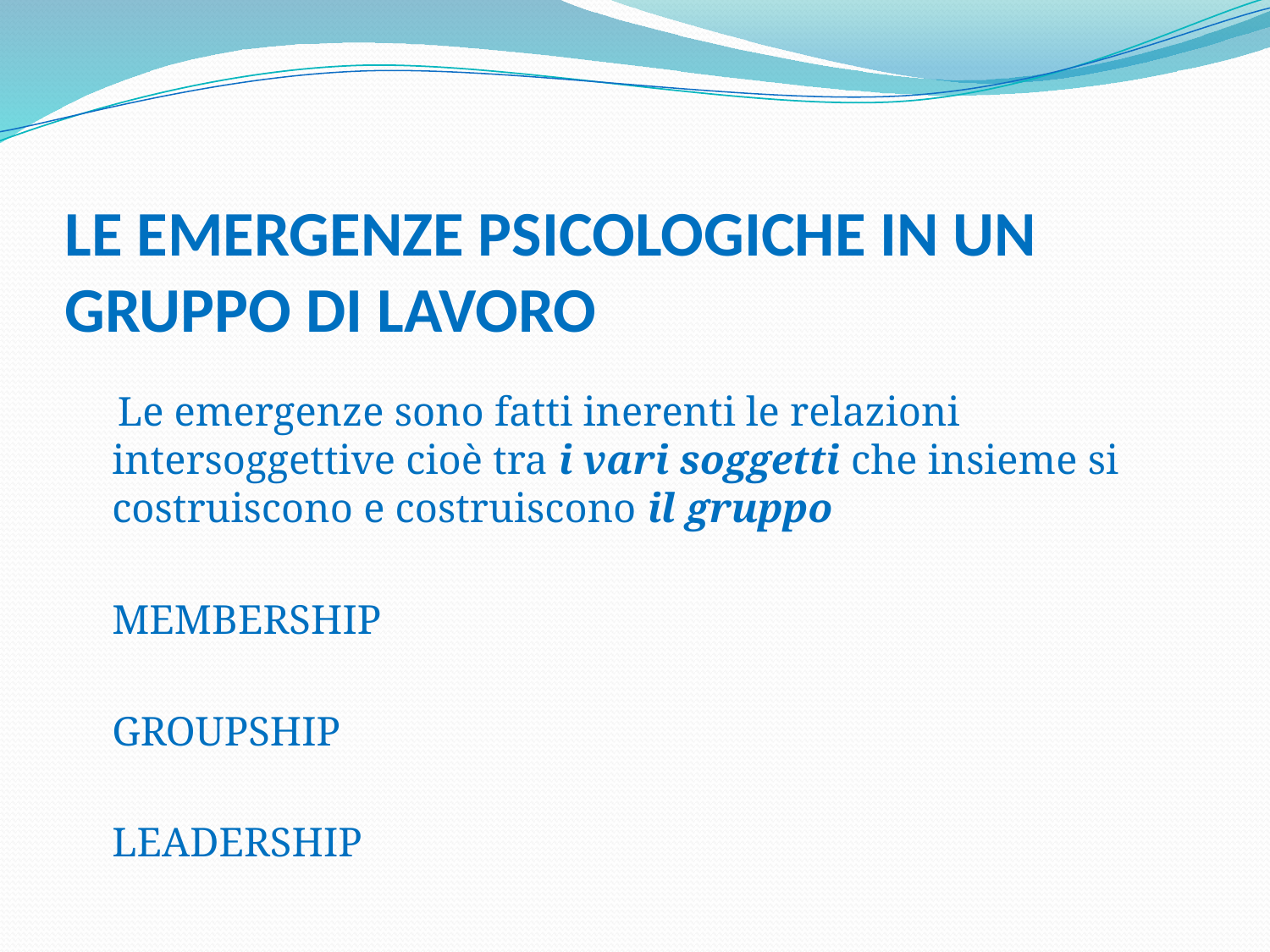

# LE EMERGENZE PSICOLOGICHE IN UN GRUPPO DI LAVORO

    Le emergenze sono fatti inerenti le relazioni intersoggettive cioè tra i vari soggetti che insieme si costruiscono e costruiscono il gruppo

				MEMBERSHIP

				GROUPSHIP

				LEADERSHIP